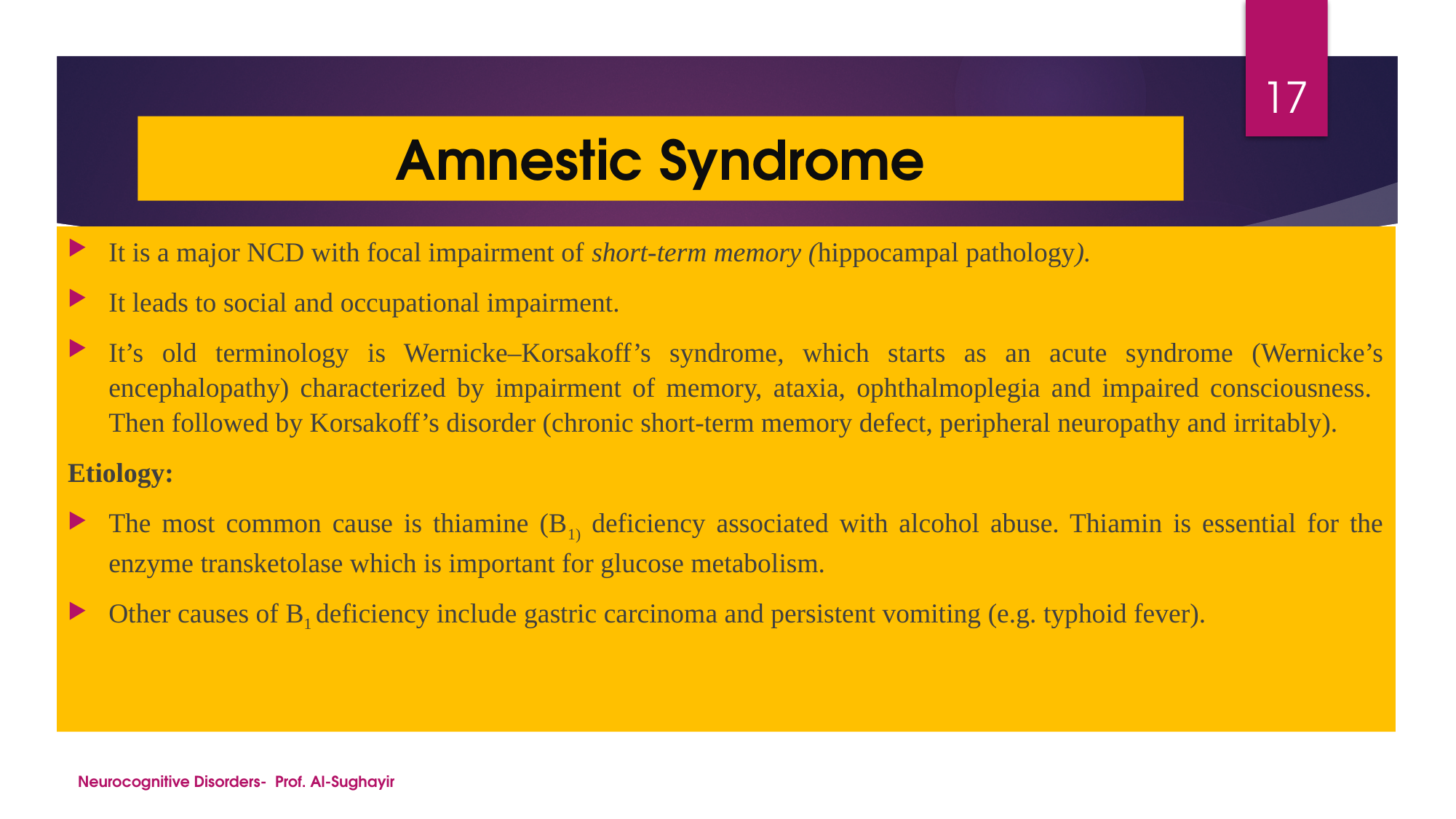

17
# Amnestic Syndrome
It is a major NCD with focal impairment of short-term memory (hippocampal pathology).
It leads to social and occupational impairment.
It’s old terminology is Wernicke–Korsakoff’s syndrome, which starts as an acute syndrome (Wernicke’s encephalopathy) characterized by impairment of memory, ataxia, ophthalmoplegia and impaired consciousness.  Then followed by Korsakoff’s disorder (chronic short-term memory defect, peripheral neuropathy and irritably).
Etiology:
The most common cause is thiamine (B1) deficiency associated with alcohol abuse. Thiamin is essential for the enzyme transketolase which is important for glucose metabolism.
Other causes of B1 deficiency include gastric carcinoma and persistent vomiting (e.g. typhoid fever).

Neurocognitive Disorders-  Prof. Al-Sughayir